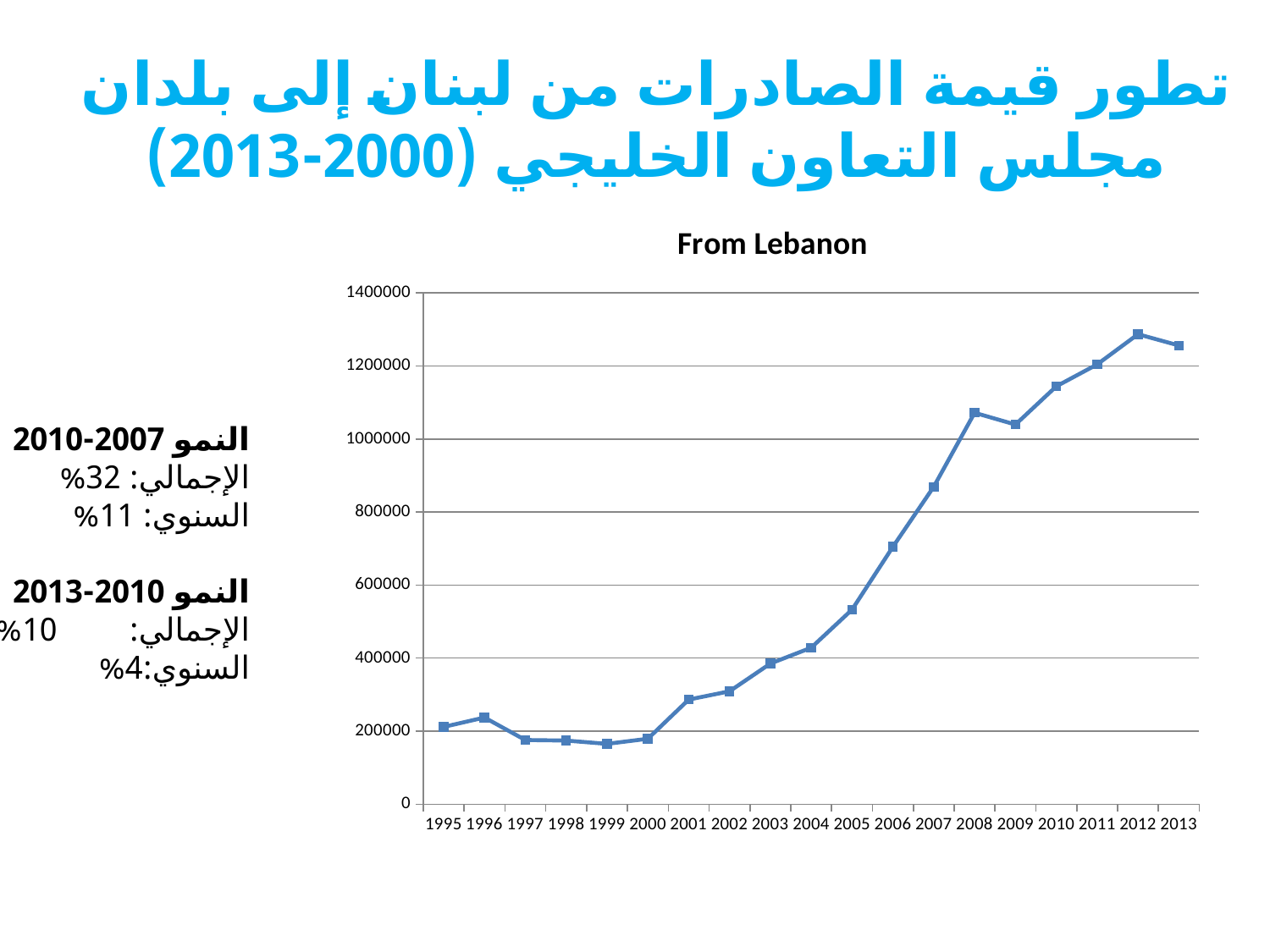

# تطور قيمة الصادرات من لبنان إلى بلدان مجلس التعاون الخليجي (2000-2013)

### Chart: From Lebanon

| Category | GCC |
|---|---|
| 1995 | 211487.0 |
| 1996 | 237284.0 |
| 1997 | 175682.36199999976 |
| 1998 | 174081.759 |
| 1999 | 165078.98799999998 |
| 2000 | 179004.49399999998 |
| 2001 | 286344.818 |
| 2002 | 309082.6459999999 |
| 2003 | 385062.251 |
| 2004 | 428386.725 |
| 2005 | 532740.04 |
| 2006 | 704698.629 |
| 2007 | 869312.3370000004 |
| 2008 | 1071945.303 |
| 2009 | 1039551.057 |
| 2010 | 1144227.42 |
| 2011 | 1204432.151 |
| 2012 | 1286975.847 |
| 2013 | 1256284.754 |
النمو 2007-2010
الإجمالي:	 32%
السنوي:	 11%

النمو 2010-2013
الإجمالي: 	10%
السنوي:	4%